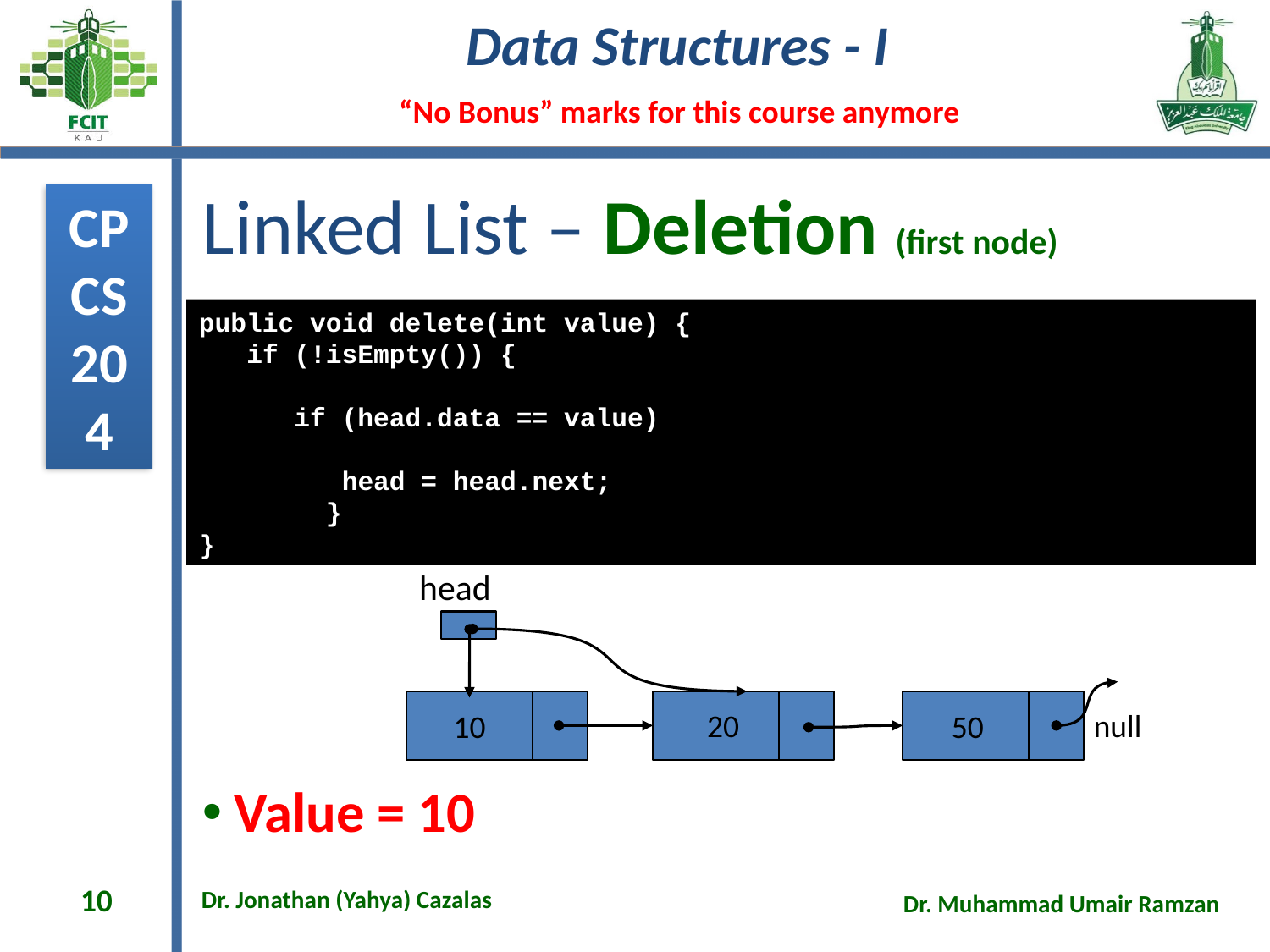

# Linked List – Deletion (first node)
public void delete(int value) {
   if (!isEmpty()) {

      if (head.data == value)

         head = head.next;
	}
}

Value = 10
head

null
20
50
10
10